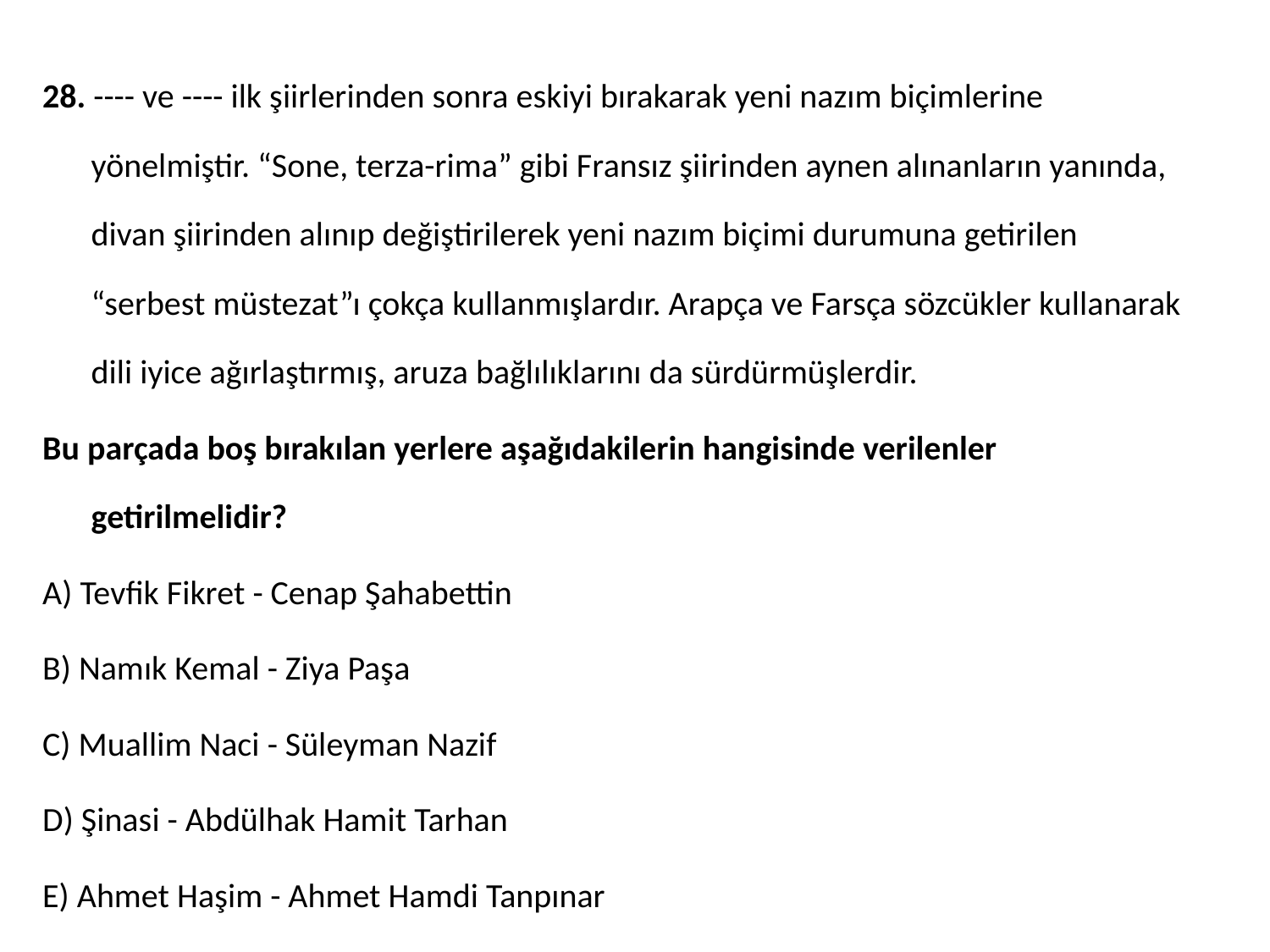

28. ---- ve ---- ilk şiirlerinden sonra eskiyi bırakarak yeni nazım biçimlerine yönelmiştir. “Sone, terza-rima” gibi Fransız şiirinden aynen alınanların yanında, divan şiirinden alınıp değiştirilerek yeni nazım biçimi durumuna getirilen “serbest müstezat”ı çokça kullanmışlardır. Arapça ve Farsça sözcükler kullanarak dili iyice ağırlaştırmış, aruza bağlılıklarını da sürdürmüşlerdir.
Bu parçada boş bırakılan yerlere aşağıdakilerin hangisinde verilenler getirilmelidir?
A) Tevfik Fikret - Cenap Şahabettin
B) Namık Kemal - Ziya Paşa
C) Muallim Naci - Süleyman Nazif
D) Şinasi - Abdülhak Hamit Tarhan
E) Ahmet Haşim - Ahmet Hamdi Tanpınar